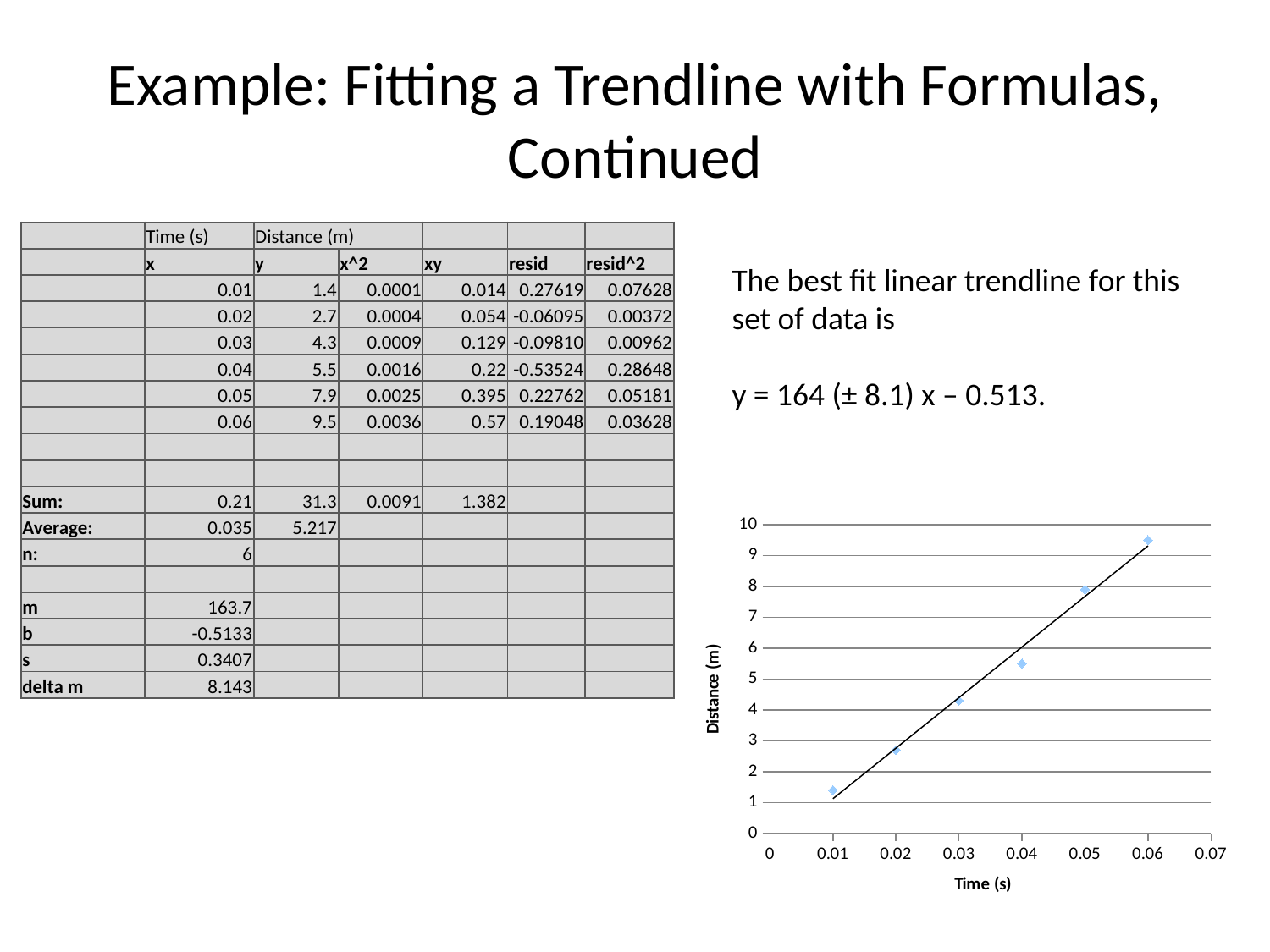

# Example: Fitting a Trendline with Formulas, Continued
|  | Time (s) | Distance (m) |  |  |  |  |
| --- | --- | --- | --- | --- | --- | --- |
|  | x | y | x^2 | xy | resid | resid^2 |
|  | 0.01 | 1.4 | 0.0001 | 0.014 | 0.27619 | 0.07628 |
|  | 0.02 | 2.7 | 0.0004 | 0.054 | -0.06095 | 0.00372 |
|  | 0.03 | 4.3 | 0.0009 | 0.129 | -0.09810 | 0.00962 |
|  | 0.04 | 5.5 | 0.0016 | 0.22 | -0.53524 | 0.28648 |
|  | 0.05 | 7.9 | 0.0025 | 0.395 | 0.22762 | 0.05181 |
|  | 0.06 | 9.5 | 0.0036 | 0.57 | 0.19048 | 0.03628 |
|  |  |  |  |  |  |  |
|  |  |  |  |  |  |  |
| Sum: | 0.21 | 31.3 | 0.0091 | 1.382 |  |  |
| Average: | 0.035 | 5.217 |  |  |  |  |
| n: | 6 |  |  |  |  |  |
|  |  |  |  |  |  |  |
| m | 163.7 |  |  |  |  |  |
| b | -0.5133 |  |  |  |  |  |
| s | 0.3407 |  |  |  |  |  |
| delta m | 8.143 |  |  |  |  |  |
The best fit linear trendline for this set of data is

y = 164 (± 8.1) x – 0.513.

### Chart

| Category | Distance (m) |
|---|---|